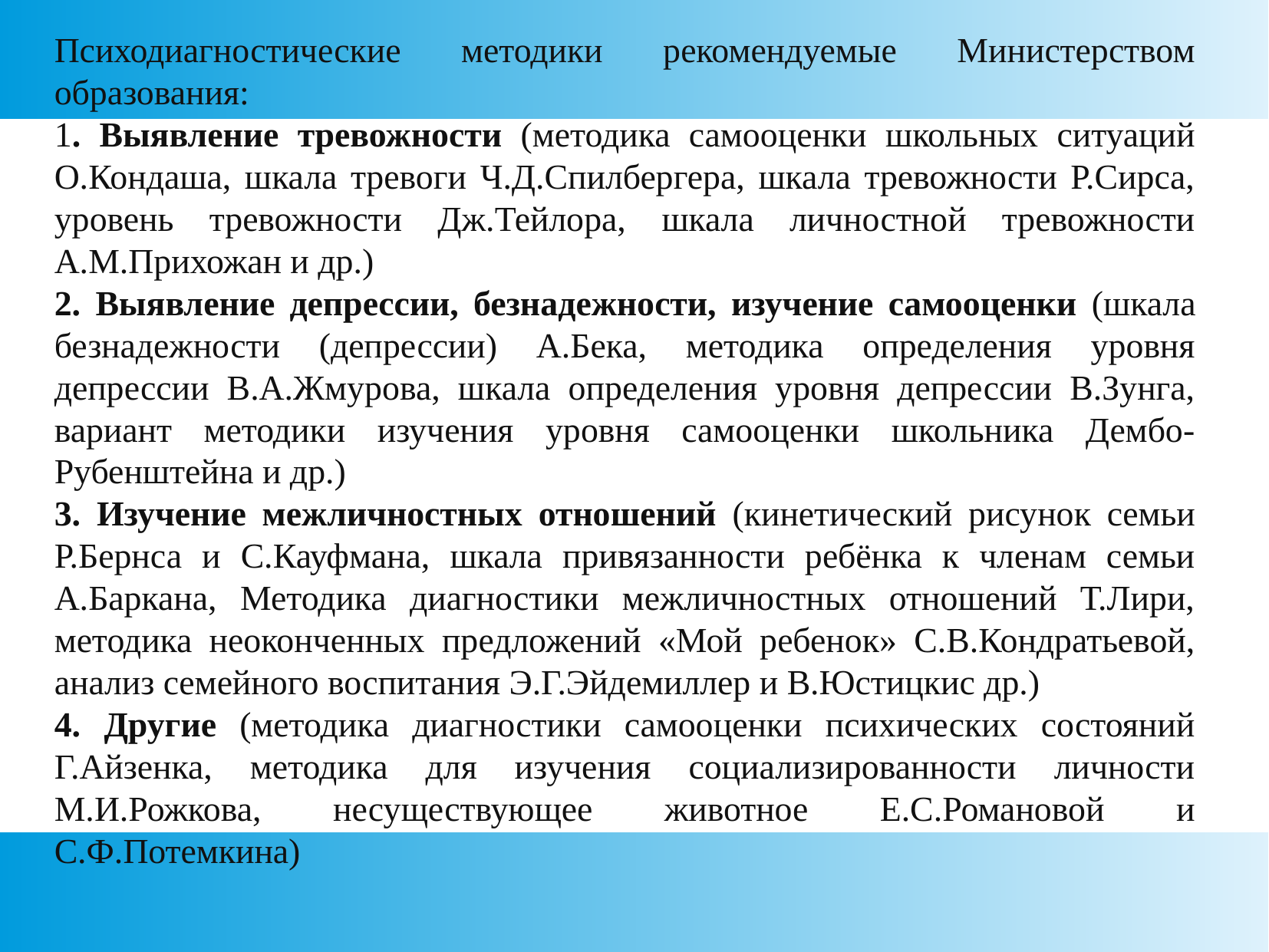

Психодиагностические методики рекомендуемые Министерством образования:
1. Выявление тревожности (методика самооценки школьных ситуаций О.Кондаша, шкала тревоги Ч.Д.Спилбергера, шкала тревожности Р.Сирса, уровень тревожности Дж.Тейлора, шкала личностной тревожности А.М.Прихожан и др.)
2. Выявление депрессии, безнадежности, изучение самооценки (шкала безнадежности (депрессии) А.Бека, методика определения уровня депрессии В.А.Жмурова, шкала определения уровня депрессии В.Зунга, вариант методики изучения уровня самооценки школьника Дембо-Рубенштейна и др.)
3. Изучение межличностных отношений (кинетический рисунок семьи Р.Бернса и С.Кауфмана, шкала привязанности ребёнка к членам семьи А.Баркана, Методика диагностики межличностных отношений Т.Лири, методика неоконченных предложений «Мой ребенок» С.В.Кондратьевой, анализ семейного воспитания Э.Г.Эйдемиллер и В.Юстицкис др.)
4. Другие (методика диагностики самооценки психических состояний Г.Айзенка, методика для изучения социализированности личности М.И.Рожкова, несуществующее животное Е.С.Романовой и С.Ф.Потемкина)